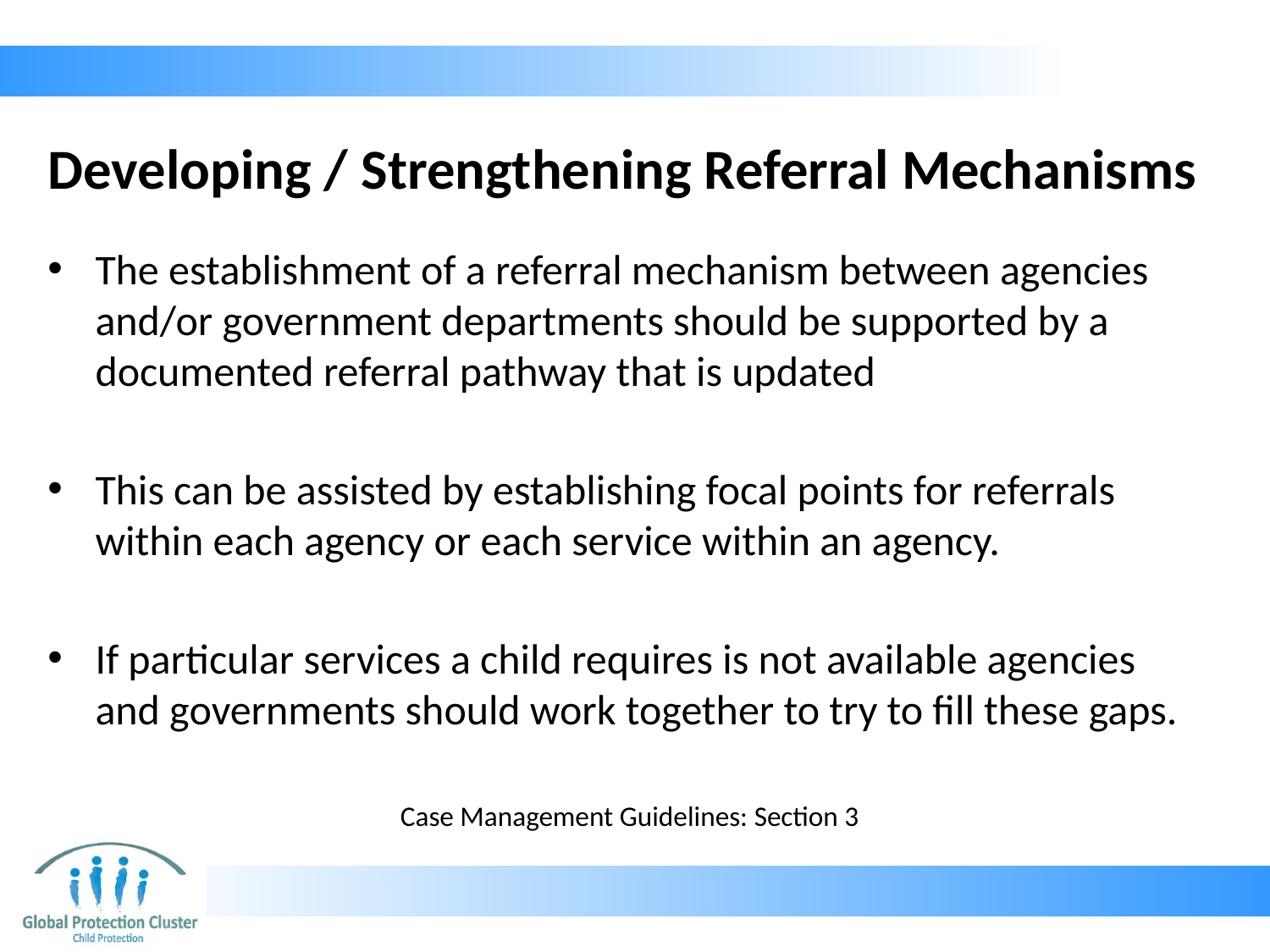

# Developing / Strengthening Referral Mechanisms
The establishment of a referral mechanism between agencies and/or government departments should be supported by a documented referral pathway that is updated

This can be assisted by establishing focal points for referrals within each agency or each service within an agency.

If particular services a child requires is not available agencies  and governments should work together to try to fill these gaps.

Case Management Guidelines: Section 3